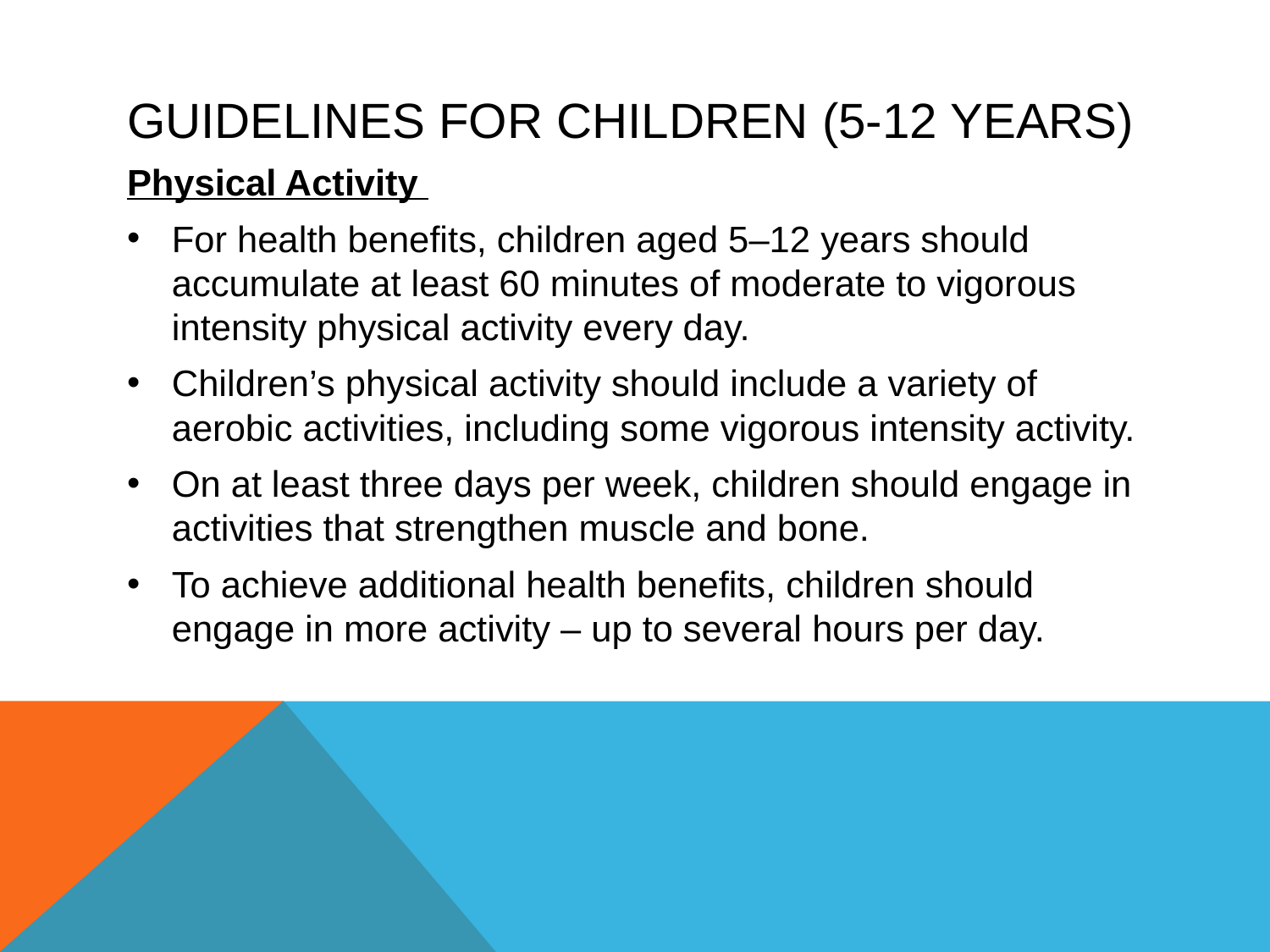

# Guidelines for Children (5-12 years)
Physical Activity
For health benefits, children aged 5–12 years should accumulate at least 60 minutes of moderate to vigorous intensity physical activity every day.
Children’s physical activity should include a variety of aerobic activities, including some vigorous intensity activity.
On at least three days per week, children should engage in activities that strengthen muscle and bone.
To achieve additional health benefits, children should engage in more activity – up to several hours per day.